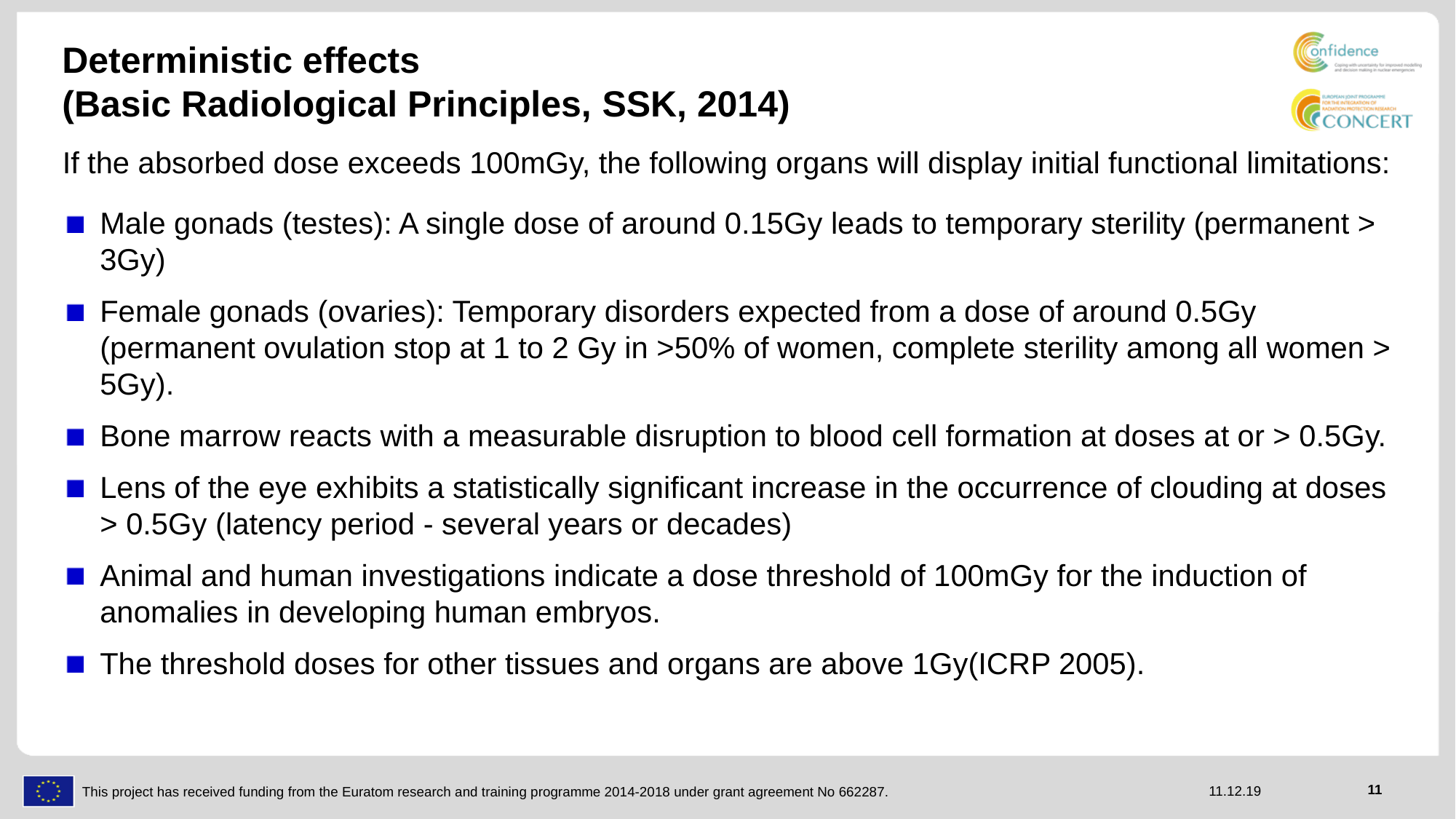

# Deterministic effects (Basic Radiological Principles, SSK, 2014)
If the absorbed dose exceeds 100mGy, the following organs will display initial functional limitations:
Male gonads (testes): A single dose of around 0.15Gy leads to temporary sterility (permanent > 3Gy)
Female gonads (ovaries): Temporary disorders expected from a dose of around 0.5Gy (permanent ovulation stop at 1 to 2 Gy in >50% of women, complete sterility among all women > 5Gy).
Bone marrow reacts with a measurable disruption to blood cell formation at doses at or > 0.5Gy.
Lens of the eye exhibits a statistically significant increase in the occurrence of clouding at doses > 0.5Gy (latency period - several years or decades)
Animal and human investigations indicate a dose threshold of 100mGy for the induction of anomalies in developing human embryos.
The threshold doses for other tissues and organs are above 1Gy(ICRP 2005).